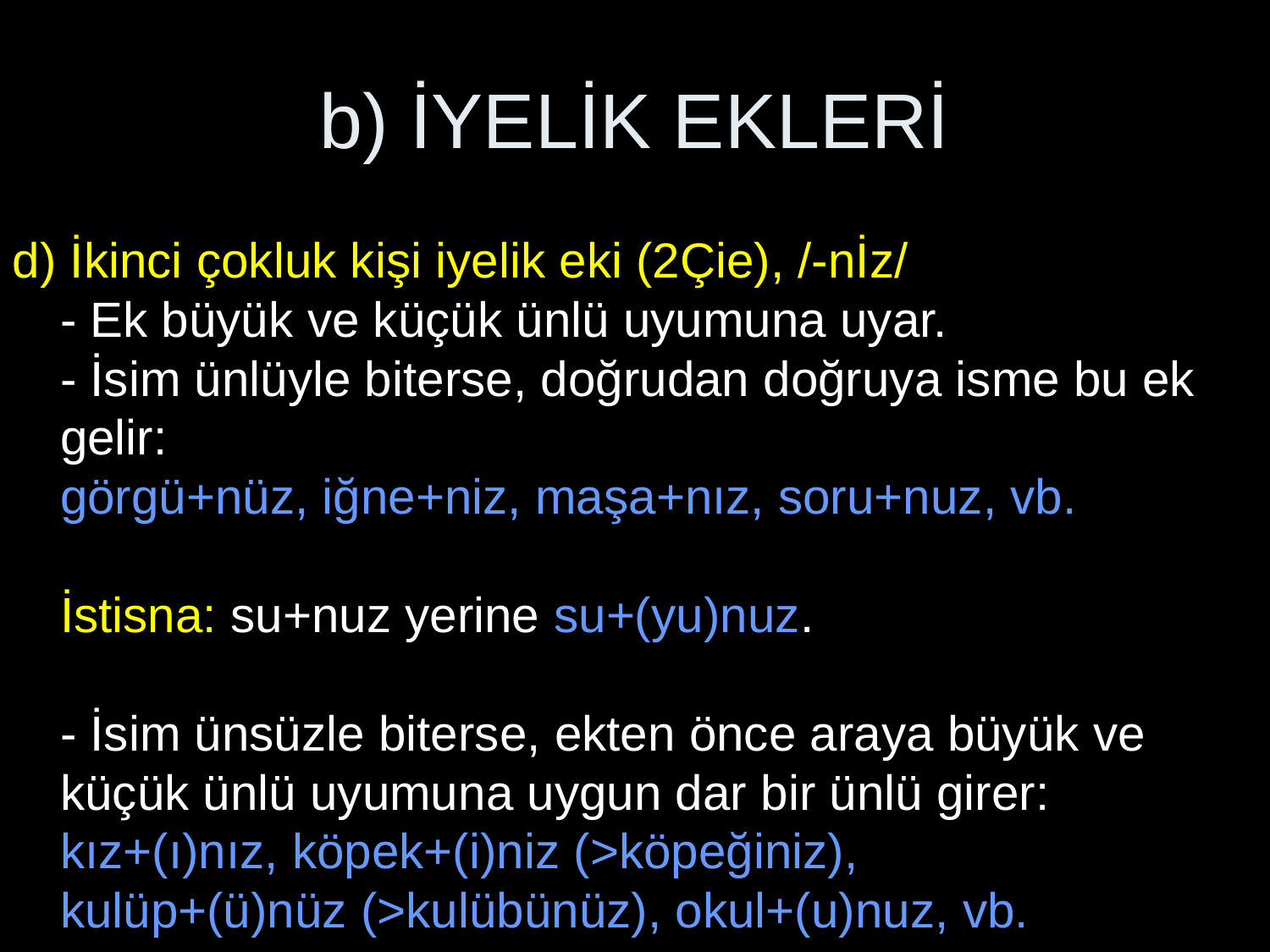

# b) İYELİK EKLERİ
d) İkinci çokluk kişi iyelik eki (2Çie), /-nİz/
- Ek büyük ve küçük ünlü uyumuna uyar.
- İsim ünlüyle biterse, doğrudan doğruya isme bu ek gelir:
görgü+nüz, iğne+niz, maşa+nız, soru+nuz, vb.
İstisna: su+nuz yerine su+(yu)nuz.
- İsim ünsüzle biterse, ekten önce araya büyük ve küçük ünlü uyumuna uygun dar bir ünlü girer:
kız+(ı)nız, köpek+(i)niz (>köpeğiniz),
kulüp+(ü)nüz (>kulübünüz), okul+(u)nuz, vb.